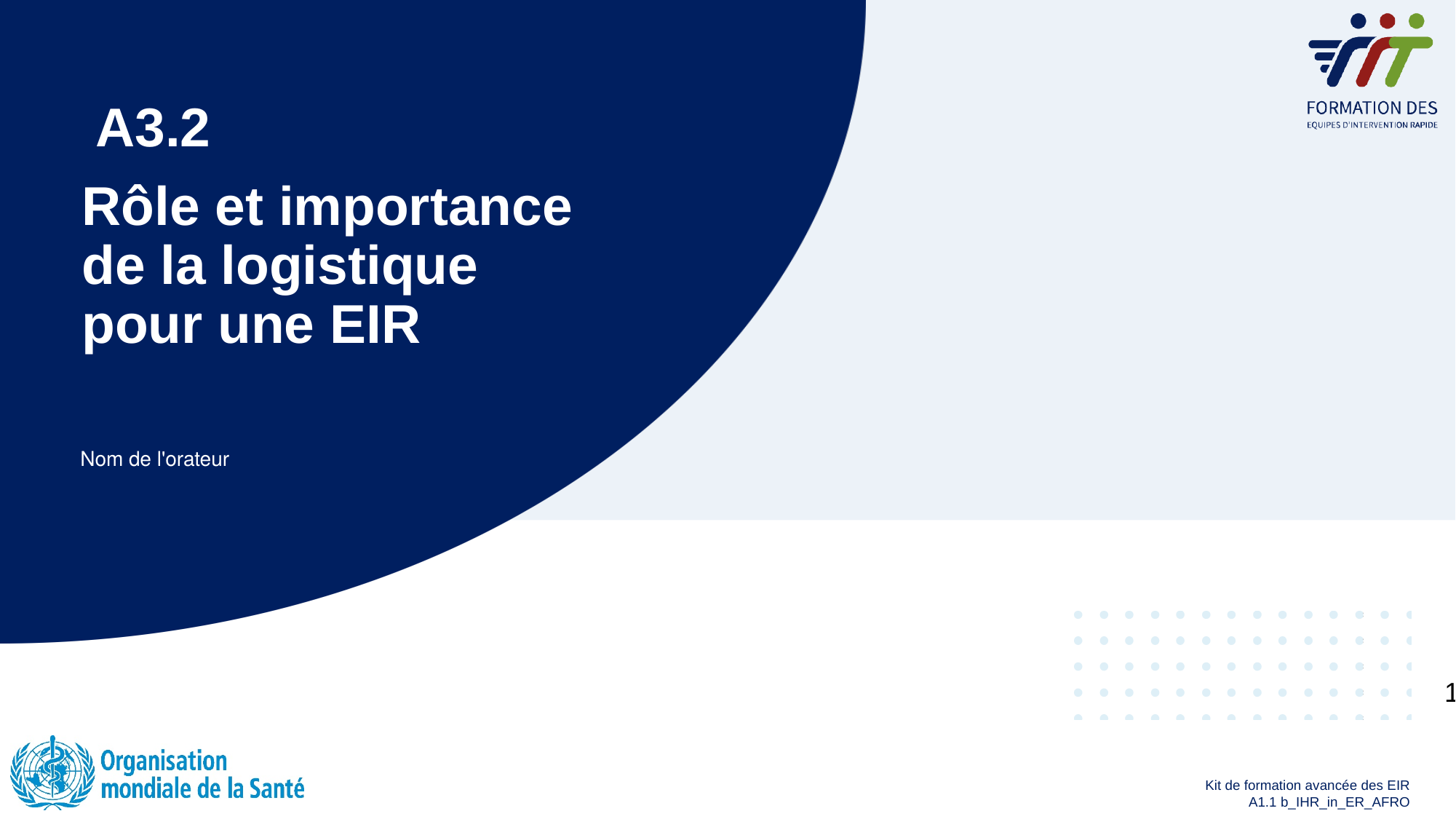

A3.2
# Rôle et importance de la logistique  pour une EIR

Nom de l'orateur
1